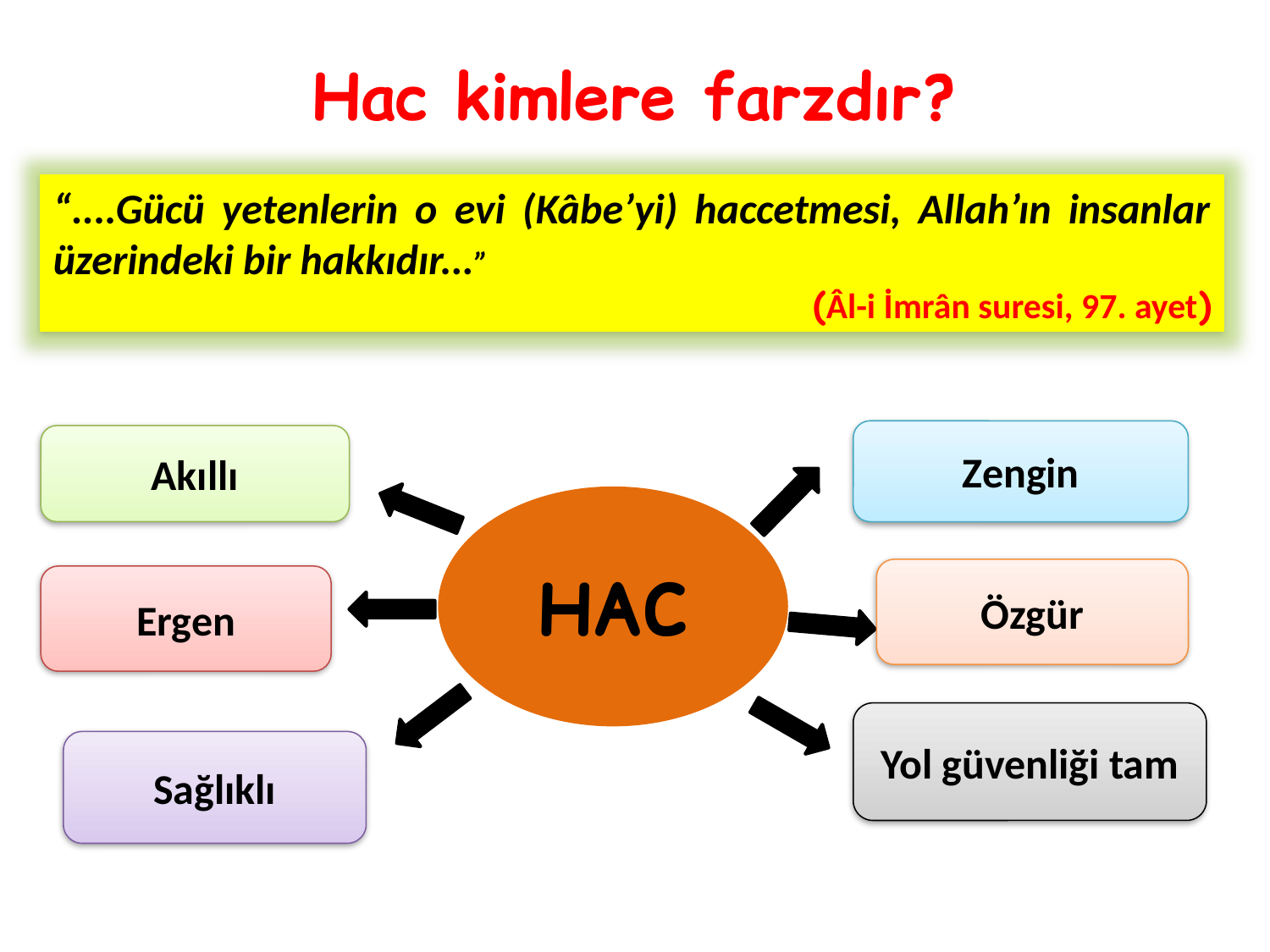

# Hac kimlere farzdır?
“....Gücü yetenlerin o evi (Kâbe’yi) haccetmesi, Allah’ın insanlar üzerindeki bir hakkıdır...”
(Âl-i İmrân suresi, 97. ayet)

Zengin
Akıllı

HAC

Özgür
Ergen

Yol güvenliği tam

Sağlıklı